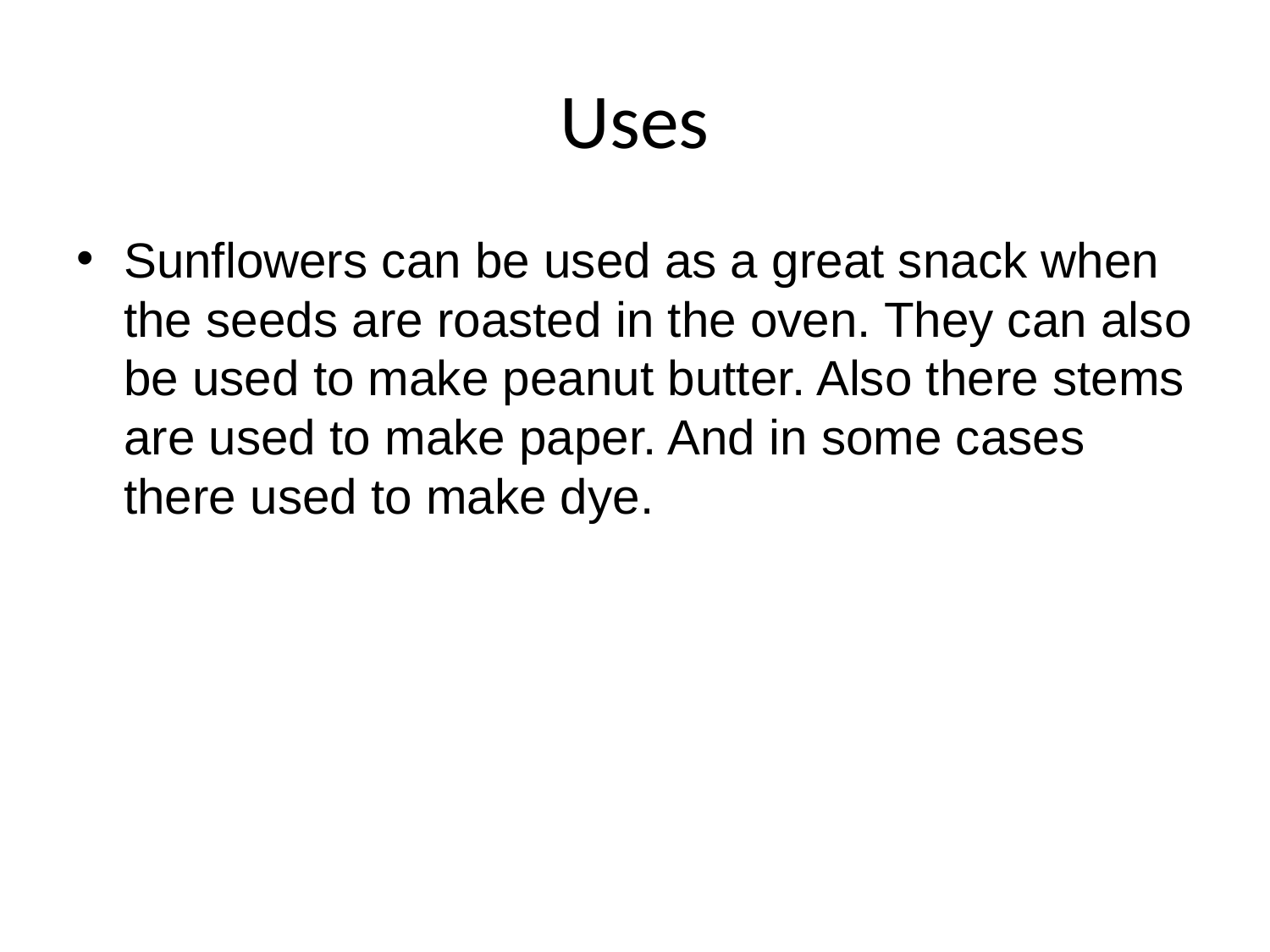

# Uses
Sunflowers can be used as a great snack when the seeds are roasted in the oven. They can also be used to make peanut butter. Also there stems are used to make paper. And in some cases there used to make dye.